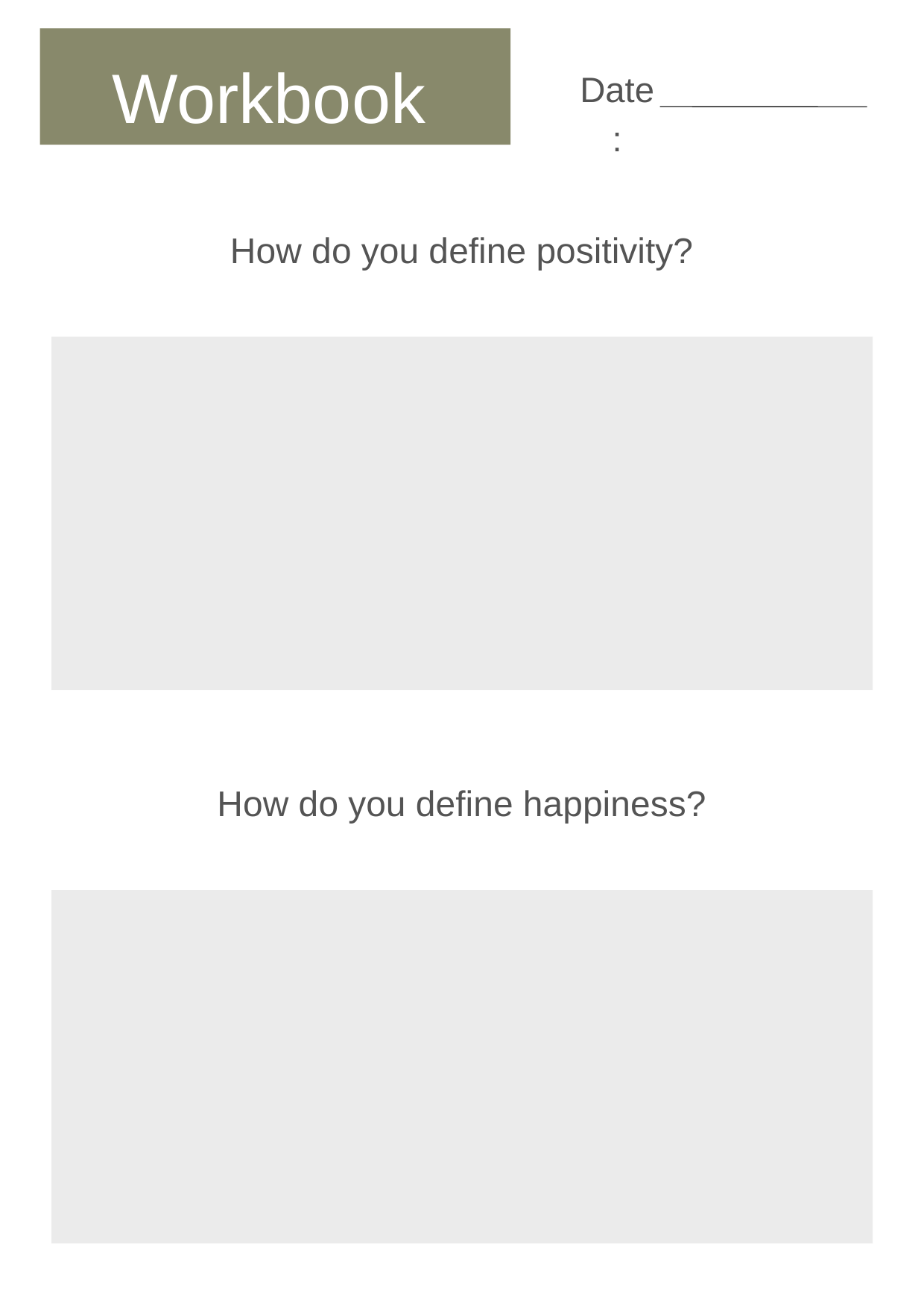

Workbook
Date:

How do you define positivity?

How do you define happiness?